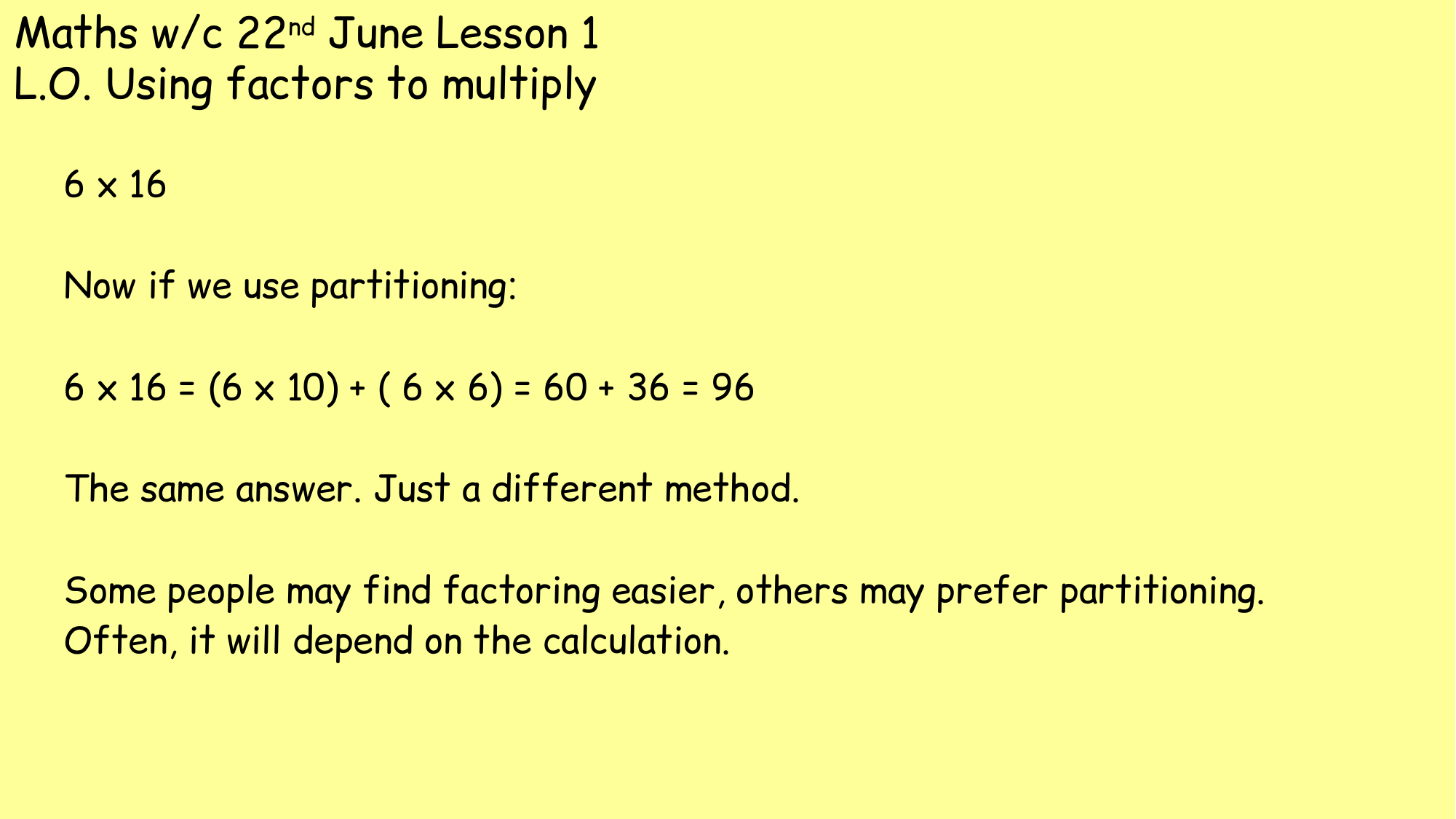

Maths w/c 22nd June Lesson 1
L.O. Using factors to multiply
| 6 x 16 Now if we use partitioning: 6 x 16 = (6 x 10) + ( 6 x 6) = 60 + 36 = 96 The same answer. Just a different method. Some people may find factoring easier, others may prefer partitioning. Often, it will depend on the calculation. |
| --- |